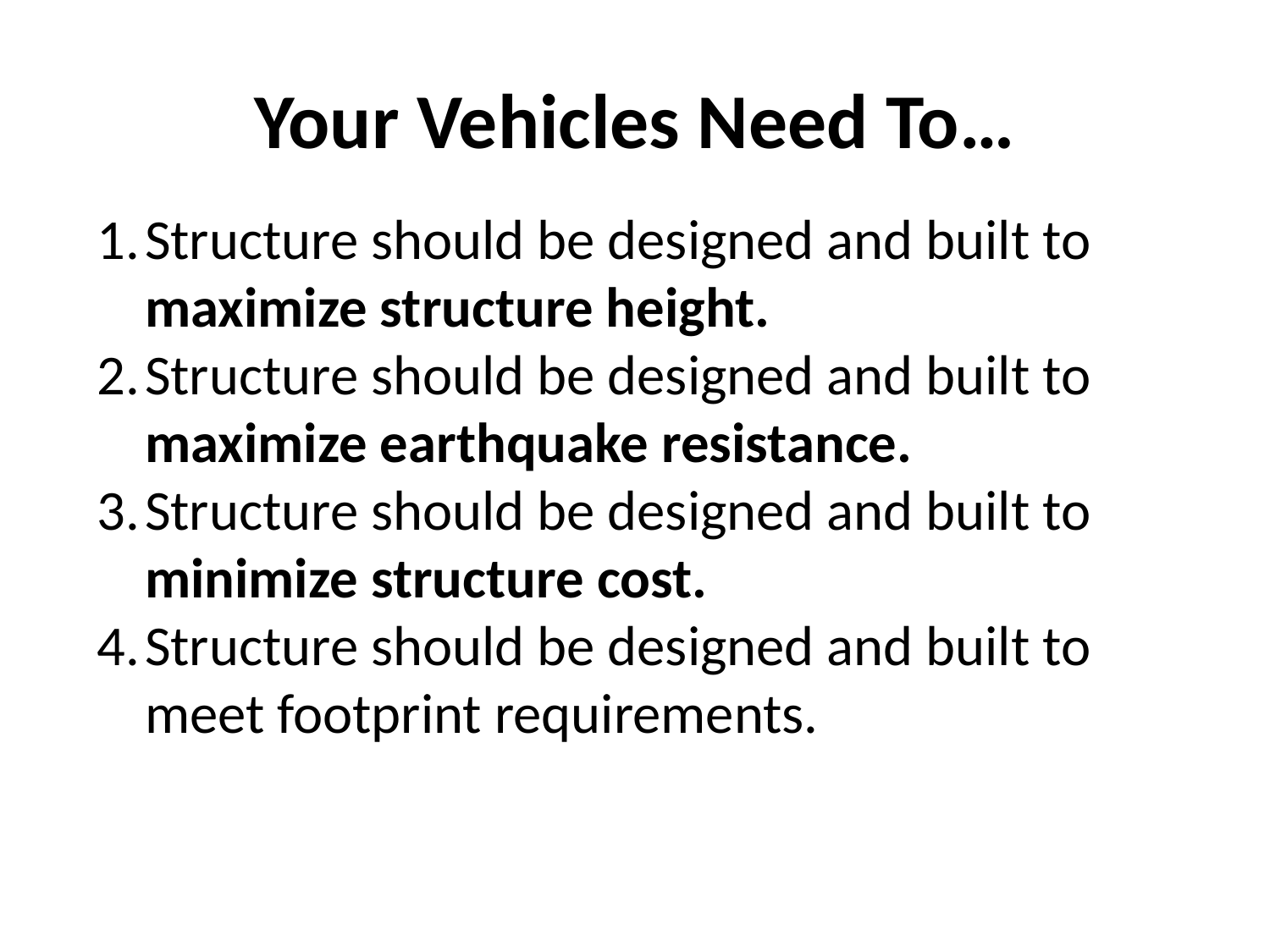

# Your Vehicles Need To…
Structure should be designed and built to maximize structure height.
Structure should be designed and built to maximize earthquake resistance.
Structure should be designed and built to minimize structure cost.
Structure should be designed and built to meet footprint requirements.